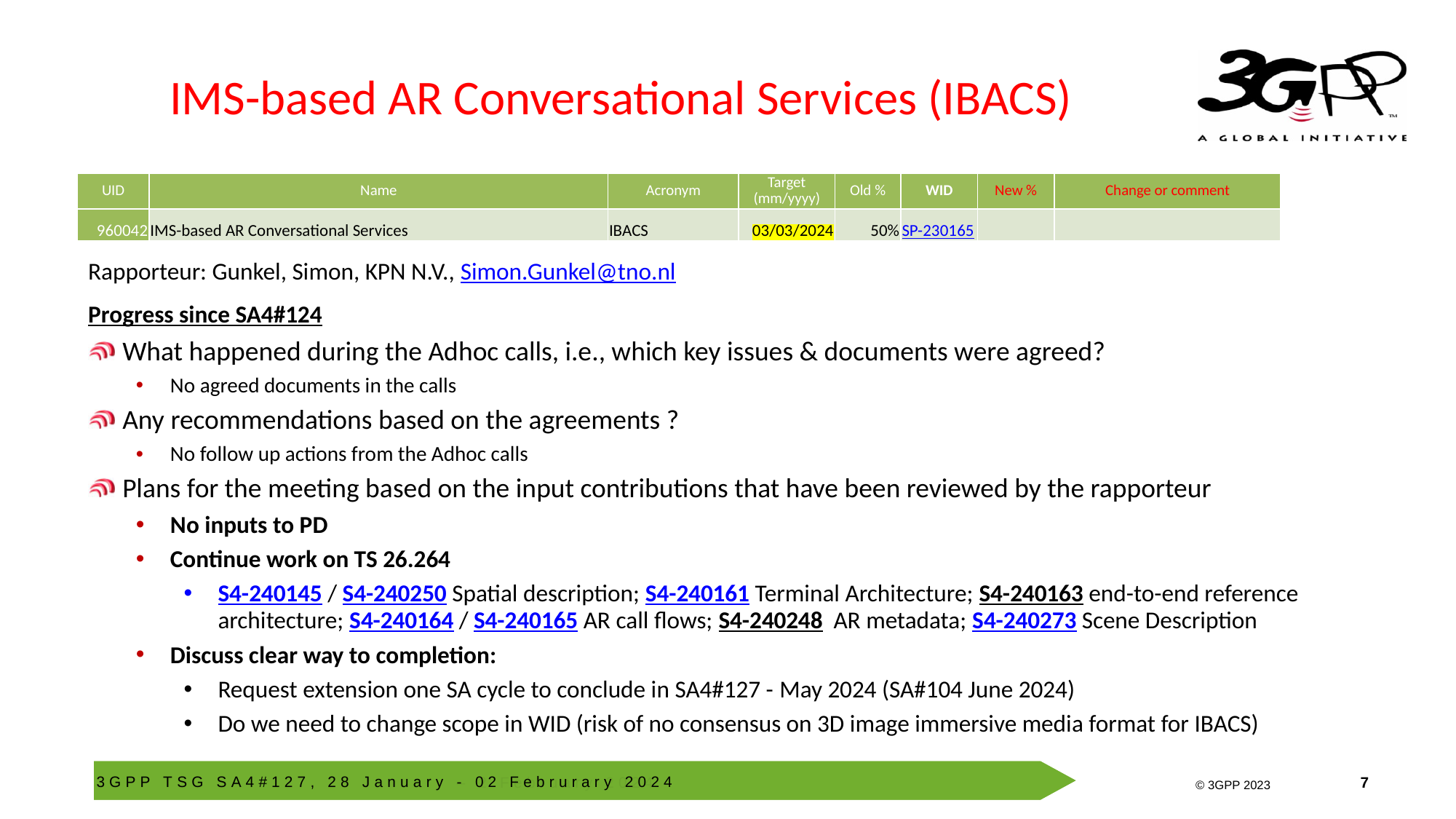

# IMS-based AR Conversational Services (IBACS)
| UID | Name | Acronym | Target (mm/yyyy) | Old % | WID | New % | Change or comment |
| --- | --- | --- | --- | --- | --- | --- | --- |
| 960042 | IMS-based AR Conversational Services | IBACS | 03/03/2024 | 50% | SP-230165 |  |  |
Rapporteur: Gunkel, Simon, KPN N.V., Simon.Gunkel@tno.nl

Progress since SA4#124
What happened during the Adhoc calls, i.e., which key issues & documents were agreed?
No agreed documents in the calls
Any recommendations based on the agreements ?
No follow up actions from the Adhoc calls
Plans for the meeting based on the input contributions that have been reviewed by the rapporteur
No inputs to PD
Continue work on TS 26.264
S4-240145 / S4-240250 Spatial description; S4-240161 Terminal Architecture; S4-240163 end-to-end reference architecture; S4-240164 / S4-240165 AR call flows; S4-240248  AR metadata; S4-240273 Scene Description
Discuss clear way to completion:
Request extension one SA cycle to conclude in SA4#127 - May 2024 (SA#104 June 2024)
Do we need to change scope in WID (risk of no consensus on 3D image immersive media format for IBACS)

3GPP TSG SA4#127, 28 January - 02 Februrary 2024